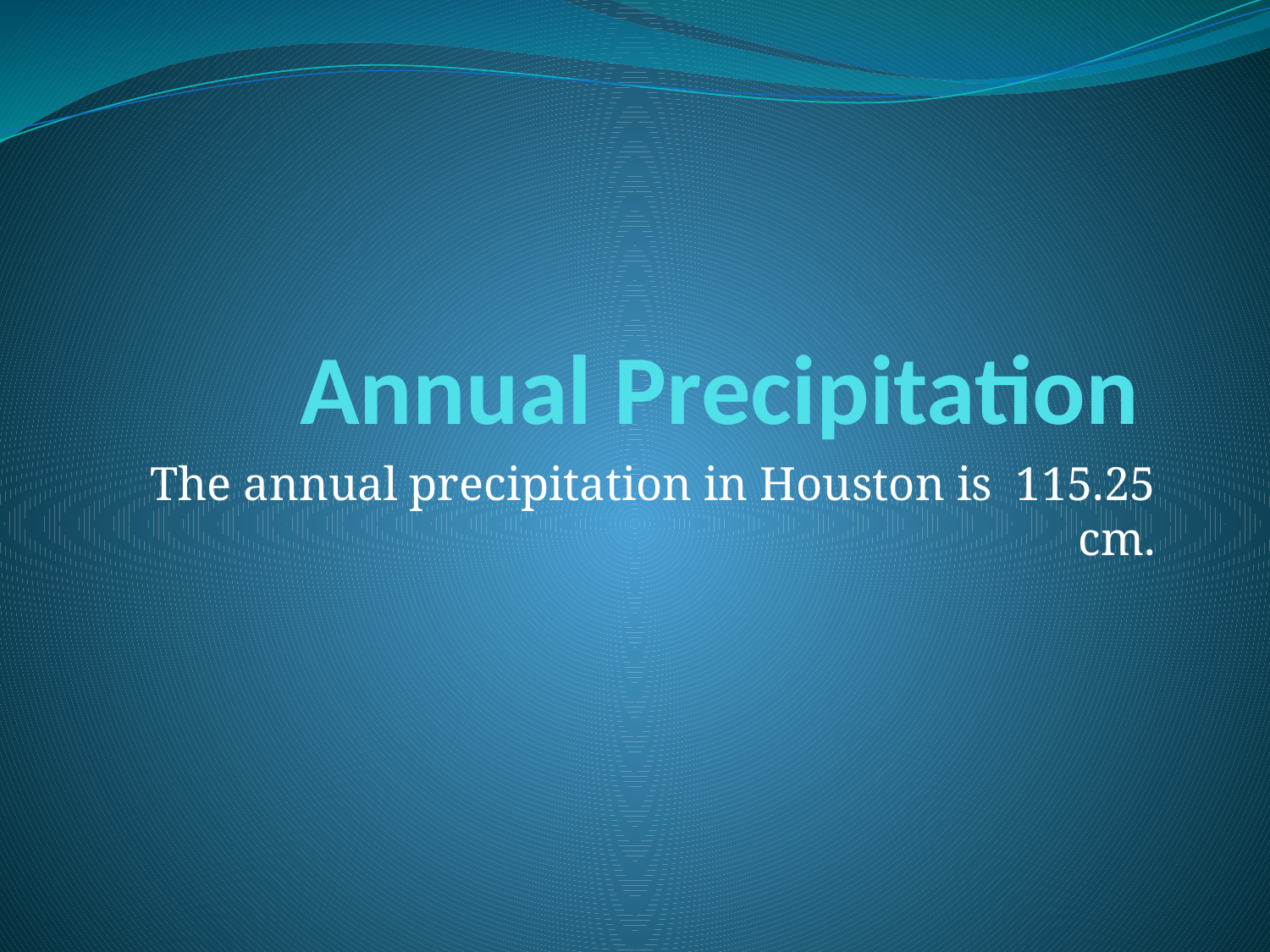

# Annual Precipitation
The annual precipitation in Houston is  115.25 cm.